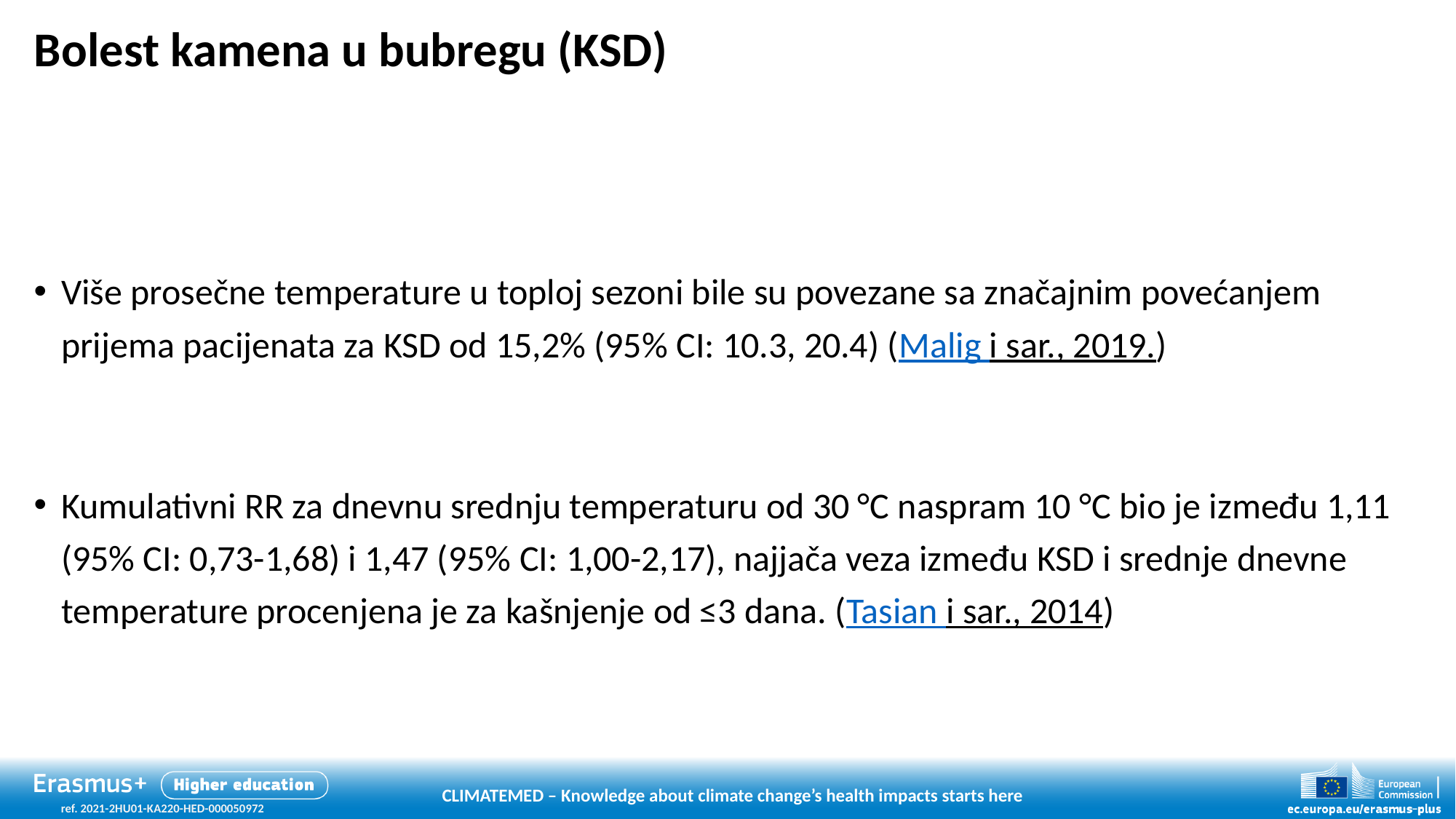

# Bolest kamena u bubregu (KSD)
Više prosečne temperature u toploj sezoni bile su povezane sa značajnim povećanjem prijema pacijenata za KSD od 15,2% (95% CI: 10.3, 20.4) (Malig i sar., 2019.)

Kumulativni RR za dnevnu srednju temperaturu od 30 °C naspram 10 °C bio je između 1,11 (95% CI: 0,73-1,68) i 1,47 (95% CI: 1,00-2,17), najjača veza između KSD i srednje dnevne temperature procenjena je za kašnjenje od ≤3 dana. (Tasian i sar., 2014)